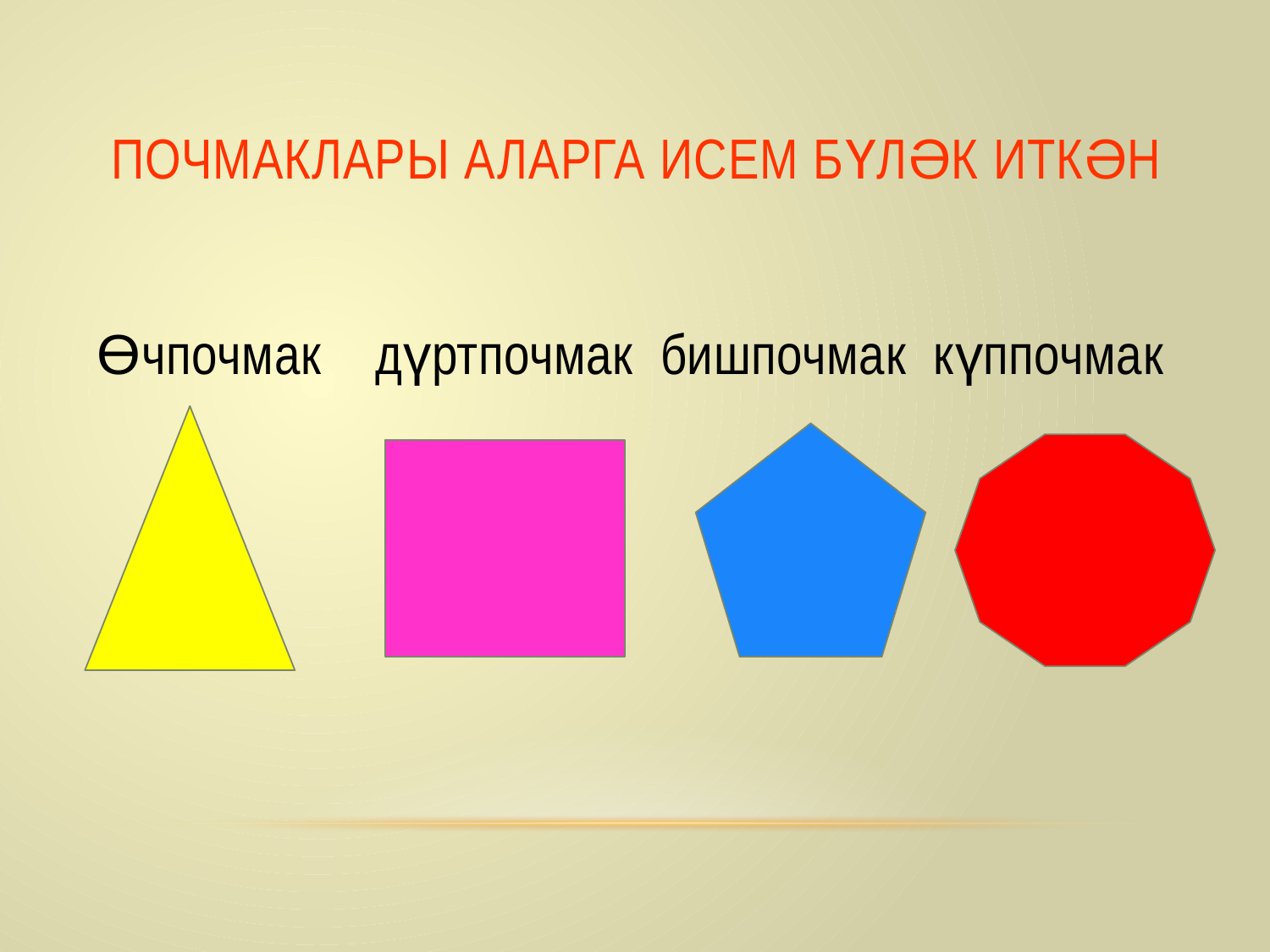

# Почмаклары аларга исем бүләк иткән

Өчпочмак    дүртпочмак  бишпочмак  күппочмак